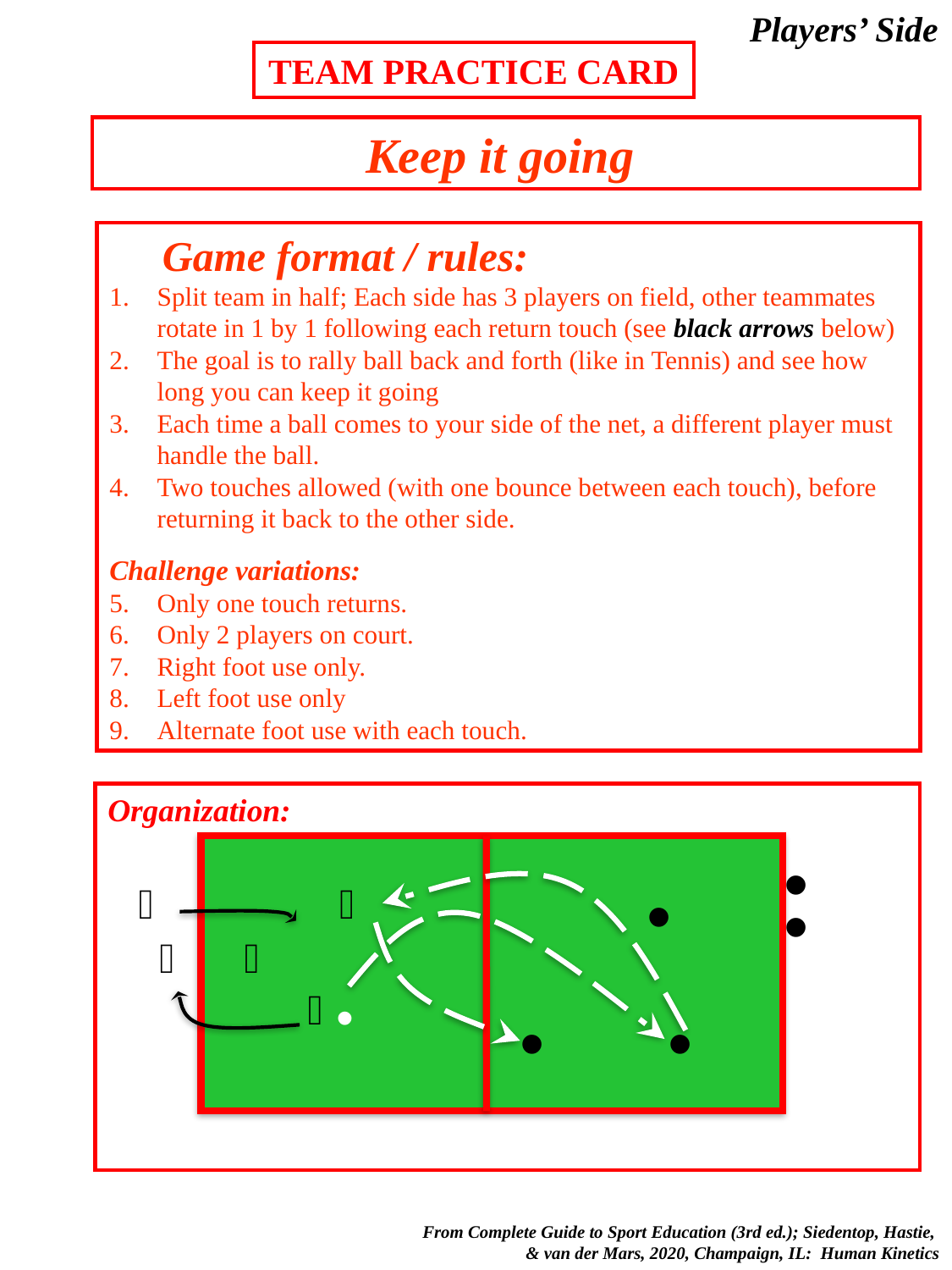

Players’ Side
TEAM PRACTICE CARD
Keep it going
     Game format / rules:
Split team in half; Each side has 3 players on field, other teammates rotate in 1 by 1 following each return touch (see black arrows below)
The goal is to rally ball back and forth (like in Tennis) and see how long you can keep it going
Each time a ball comes to your side of the net, a different player must handle the ball.
Two touches allowed (with one bounce between each touch), before returning it back to the other side.

Challenge variations:
Only one touch returns.
Only 2 players on court.
Right foot use only.
Left foot use only
Alternate foot use with each touch.
Organization:

 From Complete Guide to Sport Education (3rd ed.); Siedentop, Hastie,
& van der Mars, 2020, Champaign, IL:  Human Kinetics